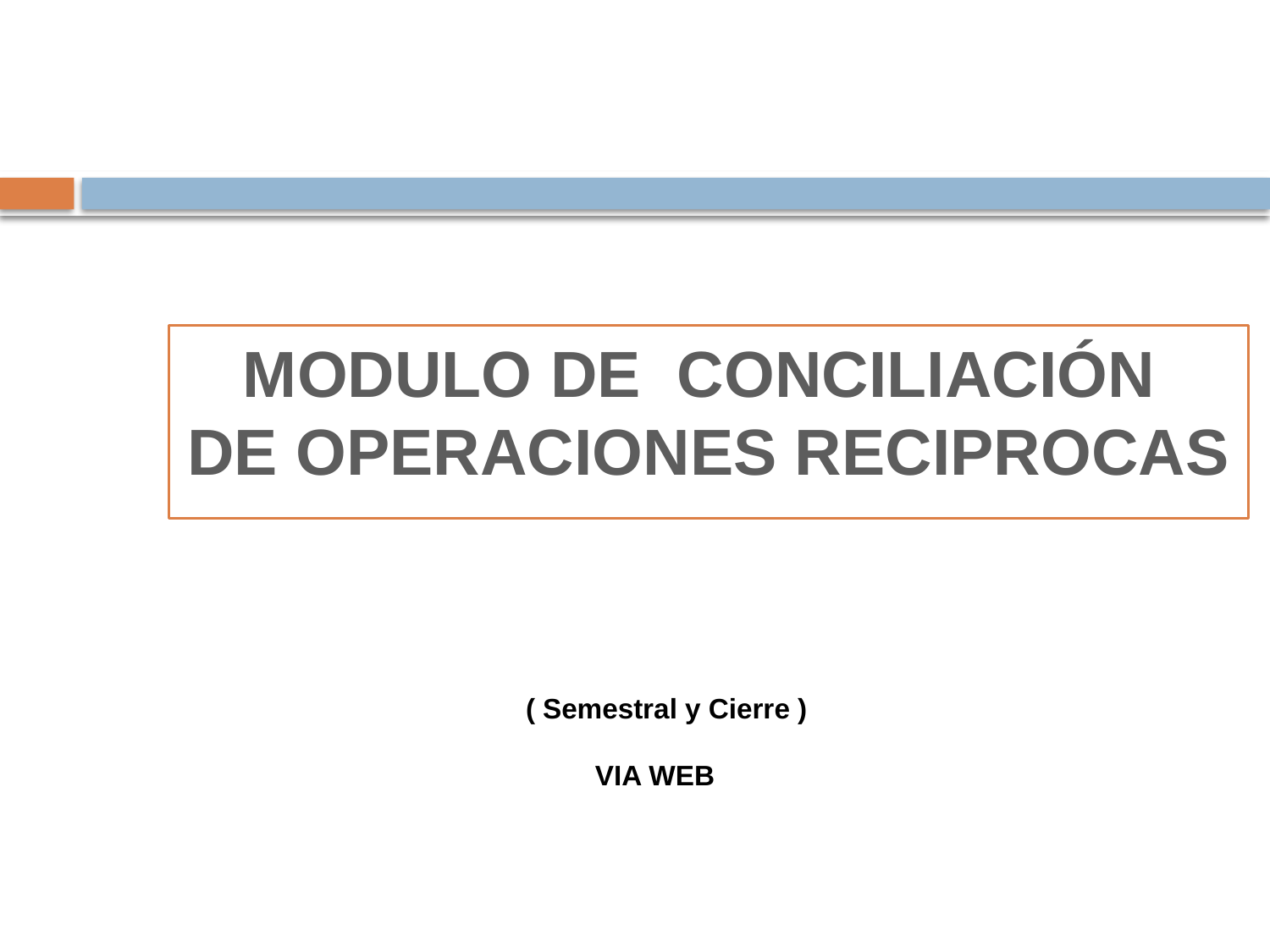

MODULO DE  CONCILIACIÓN
DE OPERACIONES RECIPROCAS
 ( Semestral y Cierre )

 VIA WEB